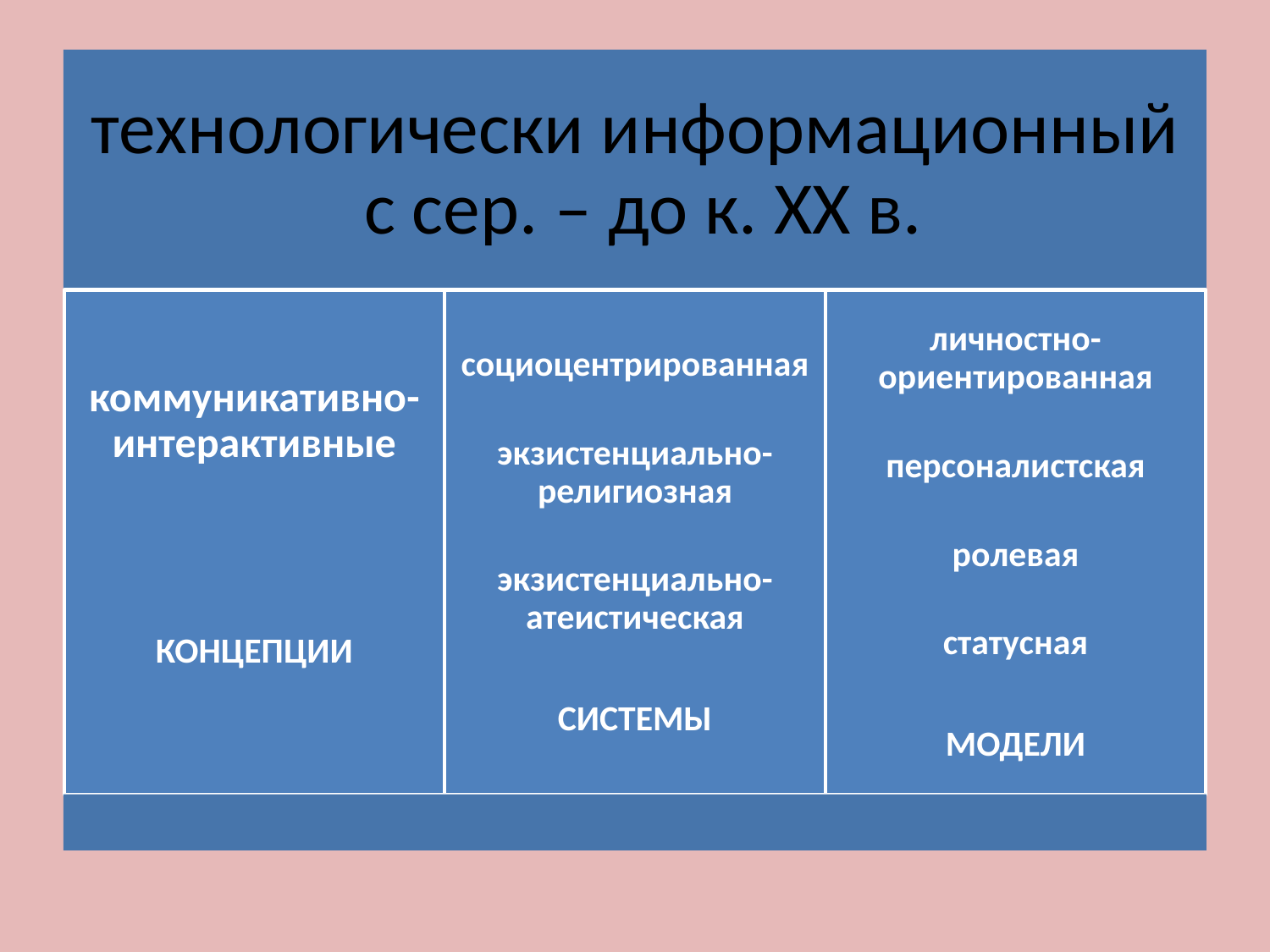

#
технологически информационный  с сер. – до к. ХХ в.
коммуникативно-интерактивные

КОНЦЕПЦИИ
социоцентрированная
экзистенциально-религиозная
экзистенциально-атеистическая

СИСТЕМЫ
личностно-ориентированная
персоналистская
ролевая
статусная

МОДЕЛИ